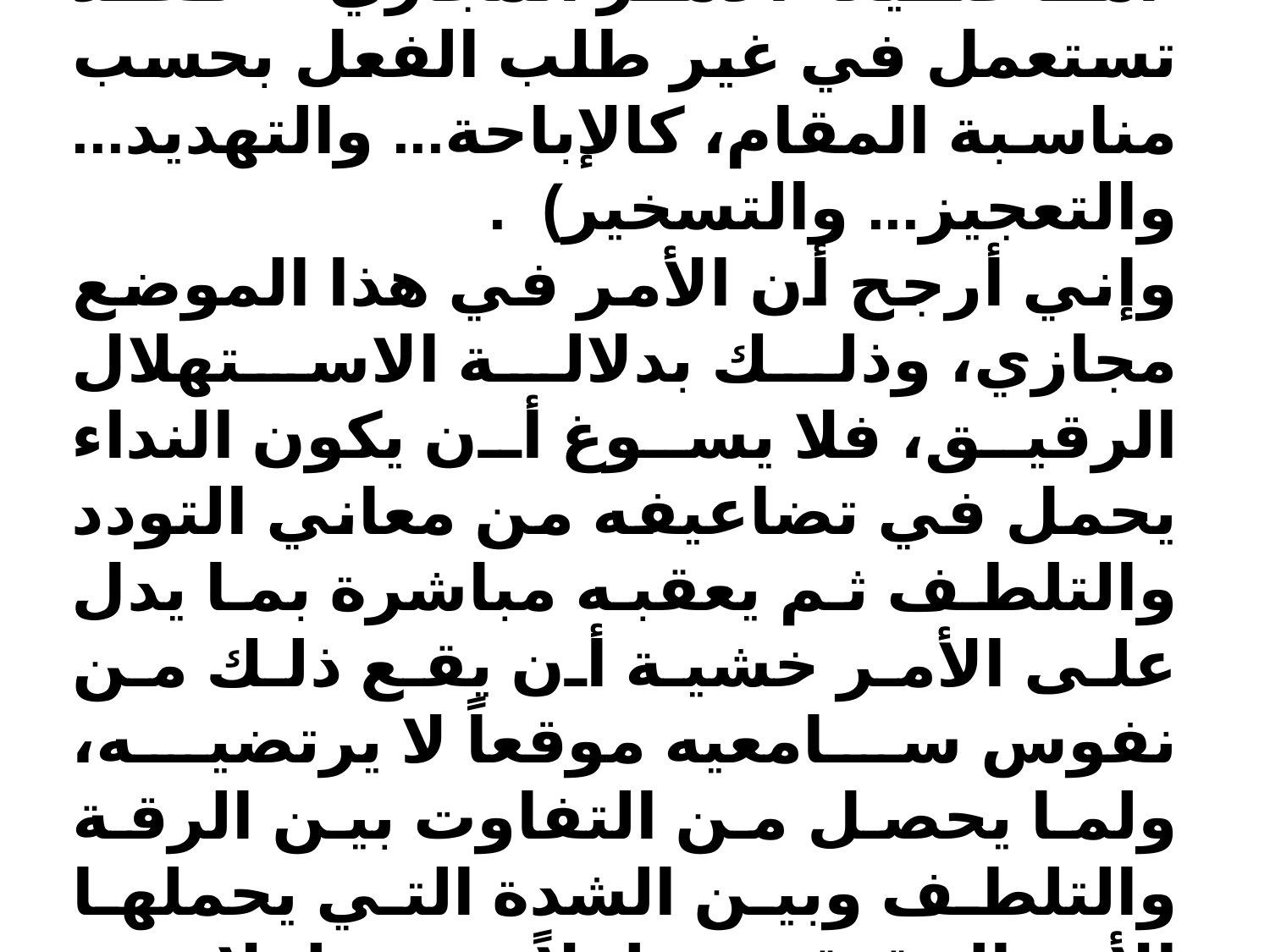

أما صيغة الأمر المجازي –  فقد تستعمل في غير طلب الفعل بحسب مناسبة المقام، كالإباحة... والتهديد... والتعجيز... والتسخير)  .
وإني أرجح أن الأمر في هذا الموضع مجازي، وذلك بدلالة الاستهلال الرقيق، فلا يسوغ أن يكون النداء يحمل في تضاعيفه من معاني التودد والتلطف ثم يعقبه مباشرة بما يدل على الأمر خشية أن يقع ذلك من نفوس سامعيه موقعاً لا يرتضيه، ولما يحصل من التفاوت بين الرقة والتلطف وبين الشدة التي يحملها الأمر الحقيقي مدلولاً من مدلولاته.